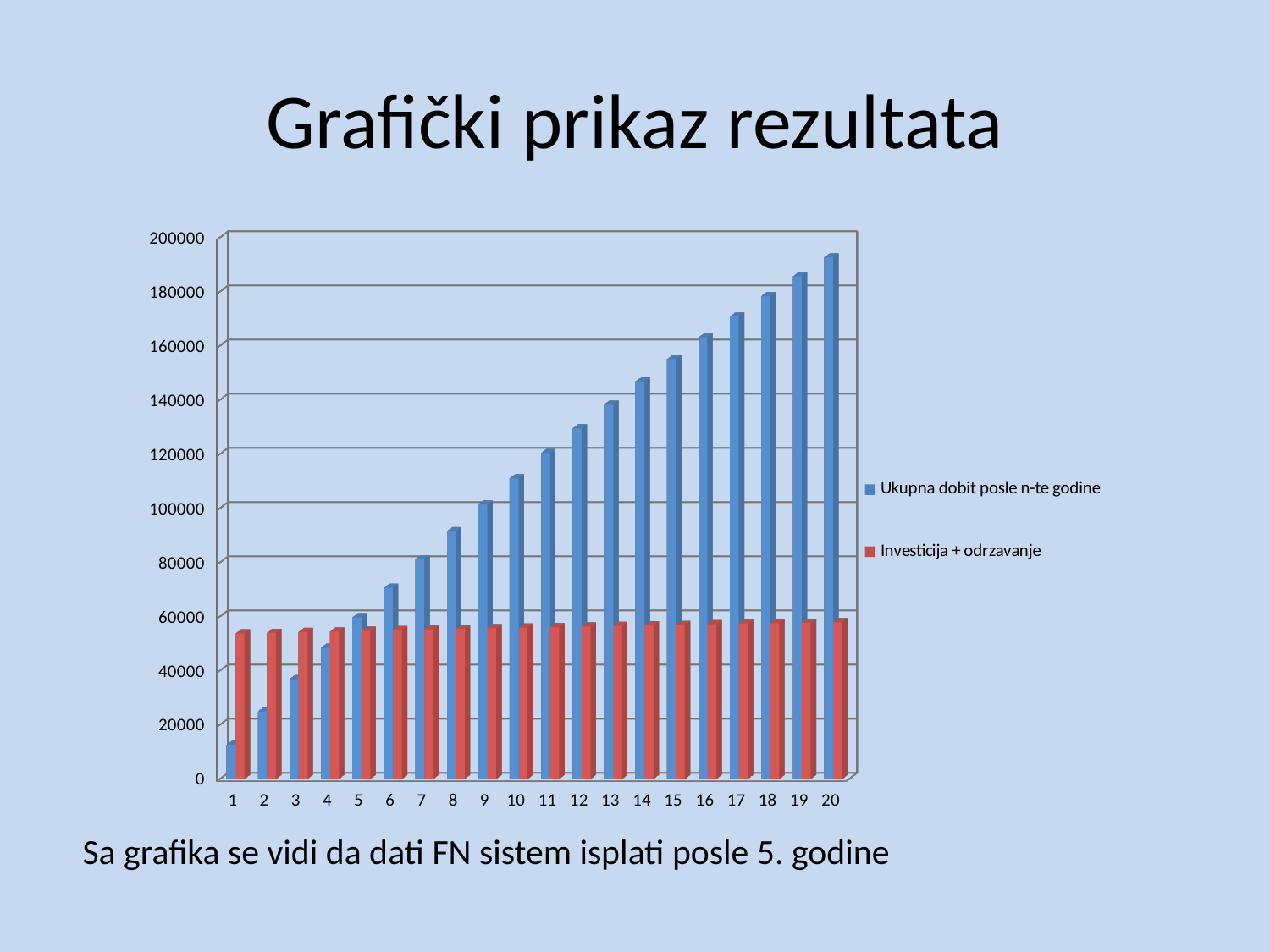

# Grafički prikaz rezultata

[unsupported chart]

Sa grafika se vidi da dati FN sistem isplati posle 5. godine